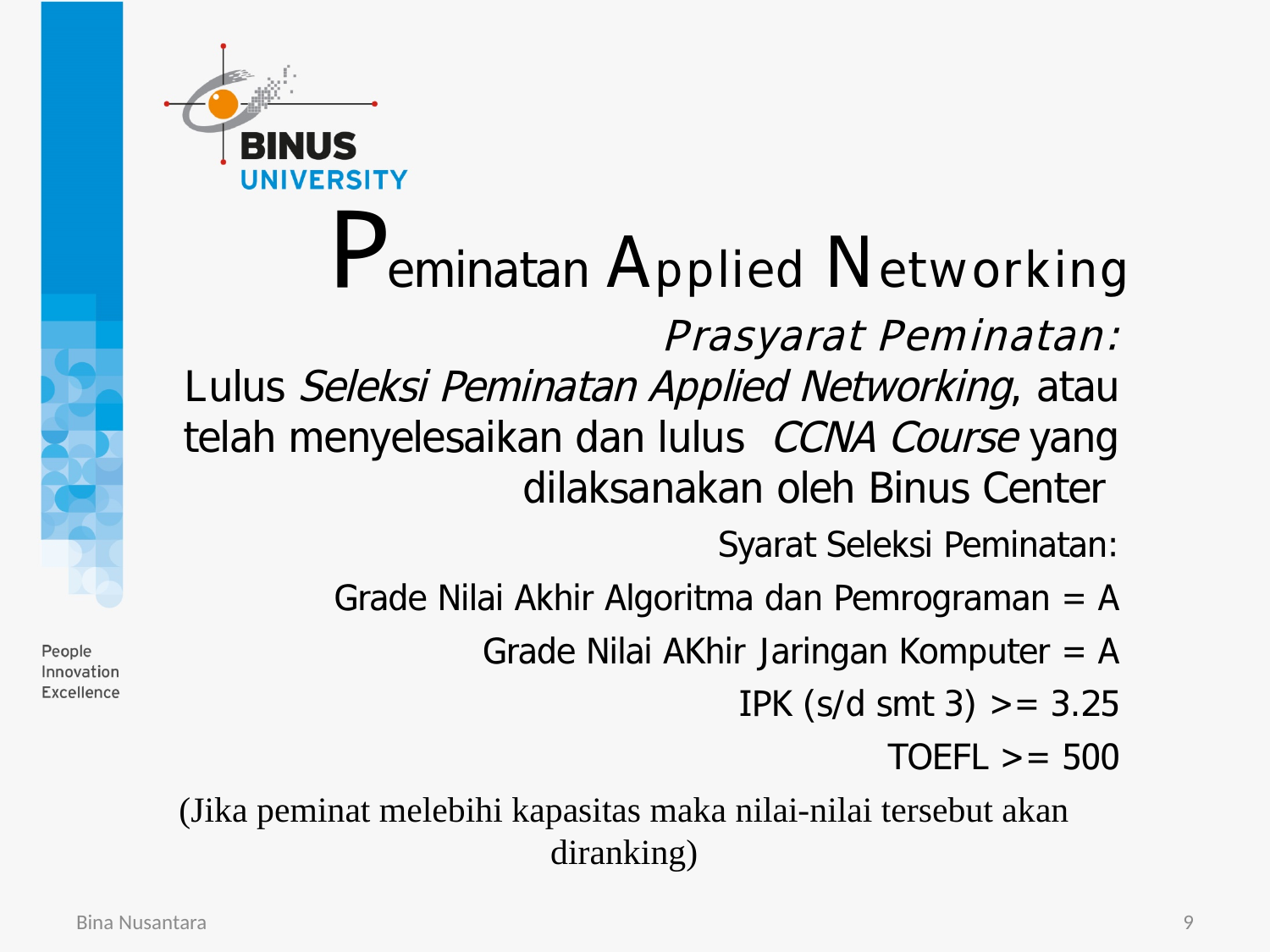

Peminatan Applied Networking

Prasyarat Peminatan:
Lulus Seleksi Peminatan Applied Networking, atau telah menyelesaikan dan lulus  CCNA Course yang dilaksanakan oleh Binus Center
Syarat Seleksi Peminatan:
Grade Nilai Akhir Algoritma dan Pemrograman = A
Grade Nilai AKhir Jaringan Komputer = A
IPK (s/d smt 3) >= 3.25
TOEFL >= 500
(Jika peminat melebihi kapasitas maka nilai-nilai tersebut akan diranking)
Bina Nusantara
9